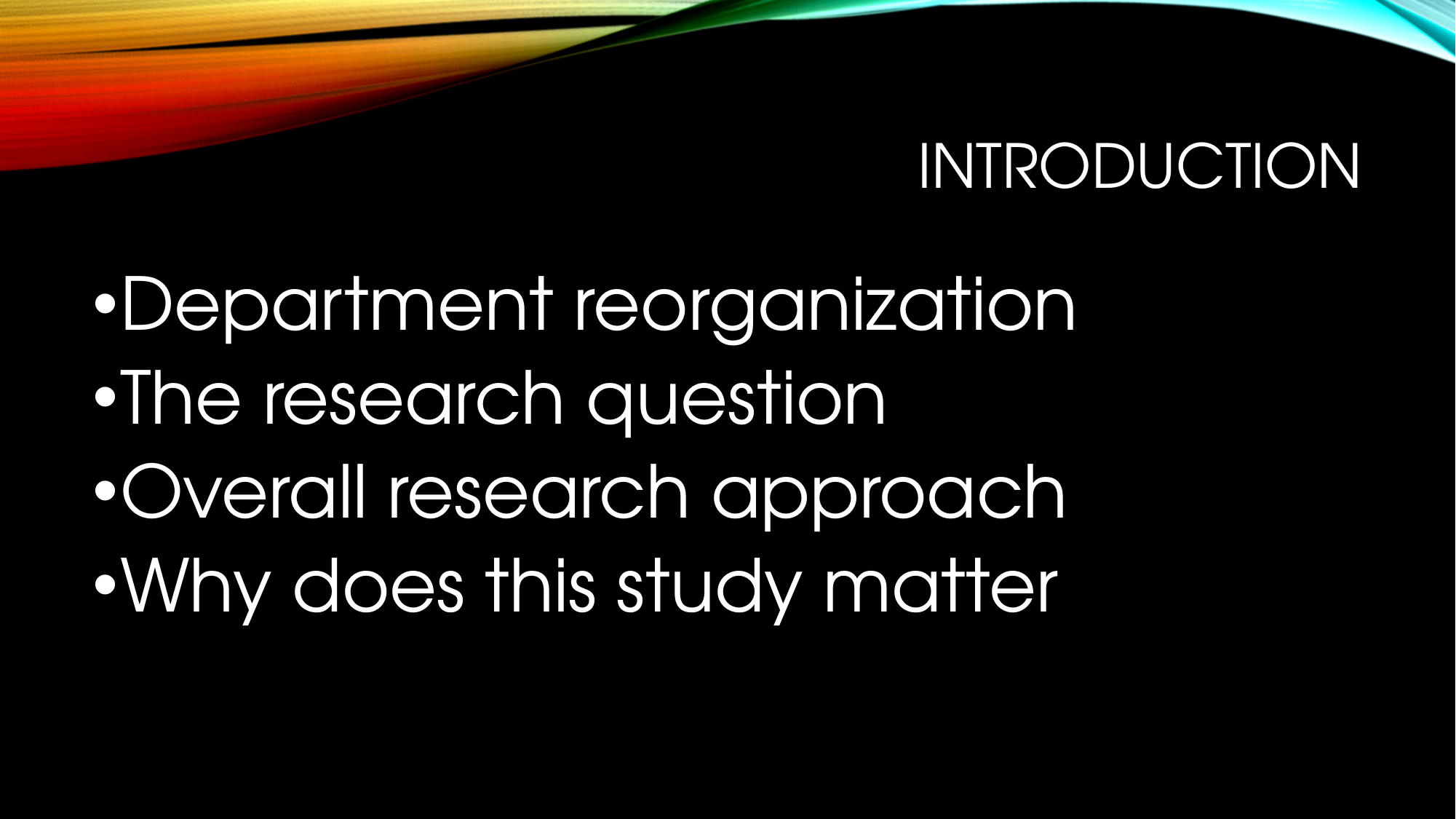

# Introduction
Department reorganization
The research question
Overall research approach
Why does this study matter